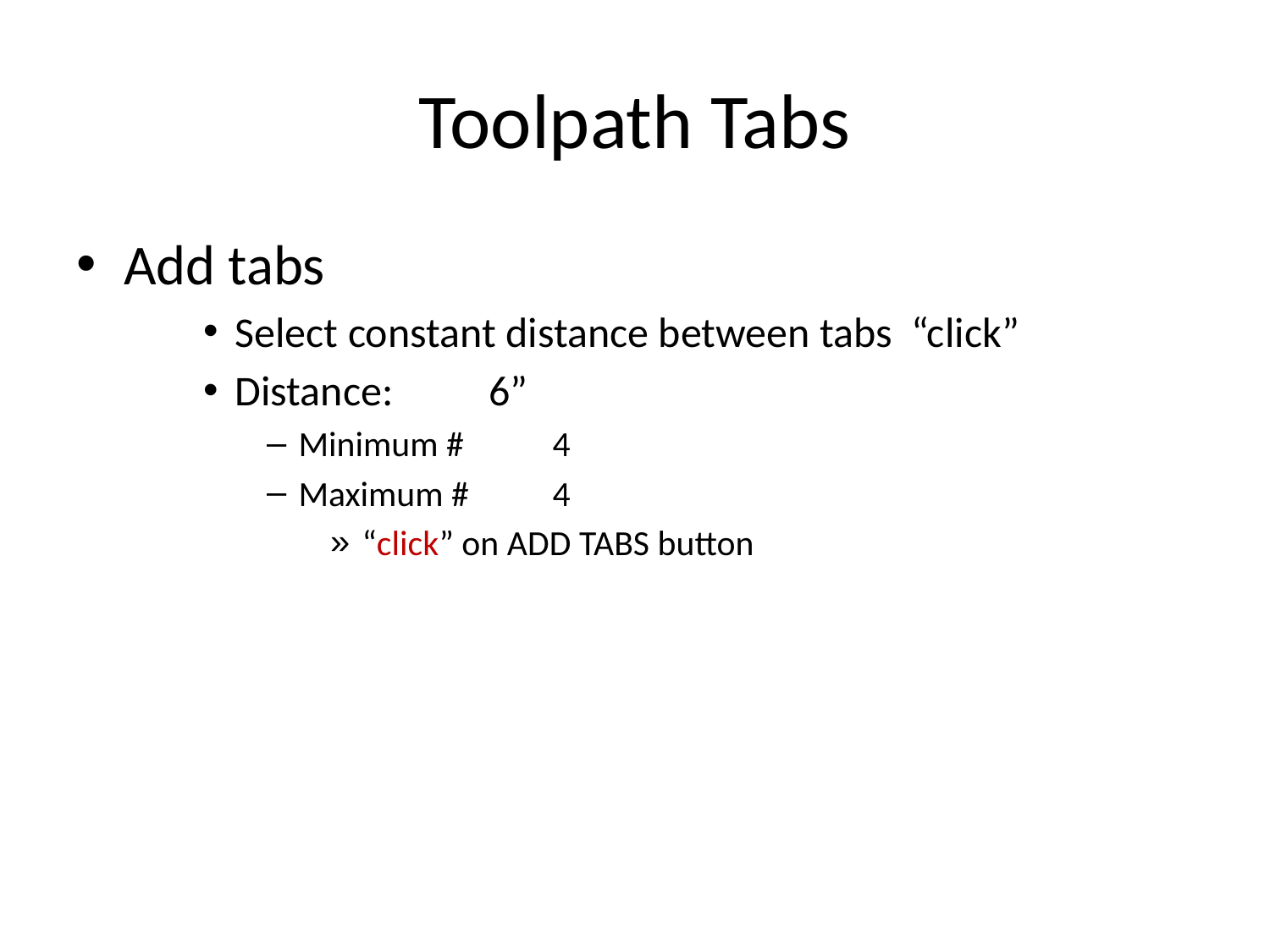

# Toolpath Tabs
Add tabs
Select constant distance between tabs  “click”
Distance:	6”
Minimum #	4
Maximum #	4
“click” on ADD TABS button